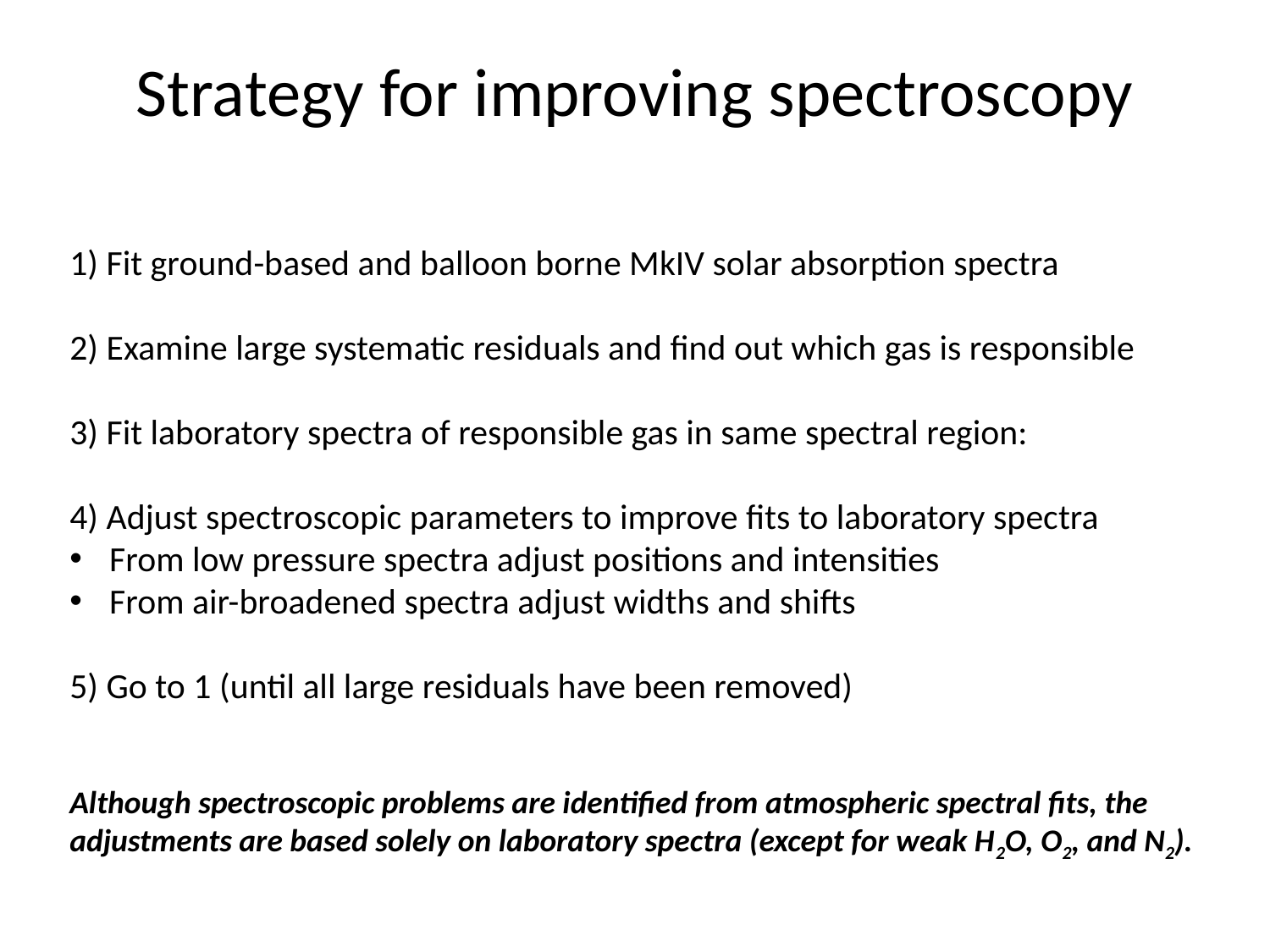

# Strategy for improving spectroscopy
1) Fit ground-based and balloon borne MkIV solar absorption spectra

2) Examine large systematic residuals and find out which gas is responsible

3) Fit laboratory spectra of responsible gas in same spectral region:

4) Adjust spectroscopic parameters to improve fits to laboratory spectra
From low pressure spectra adjust positions and intensities
From air-broadened spectra adjust widths and shifts

5) Go to 1 (until all large residuals have been removed)

Although spectroscopic problems are identified from atmospheric spectral fits, the adjustments are based solely on laboratory spectra (except for weak H2O, O2, and N2).